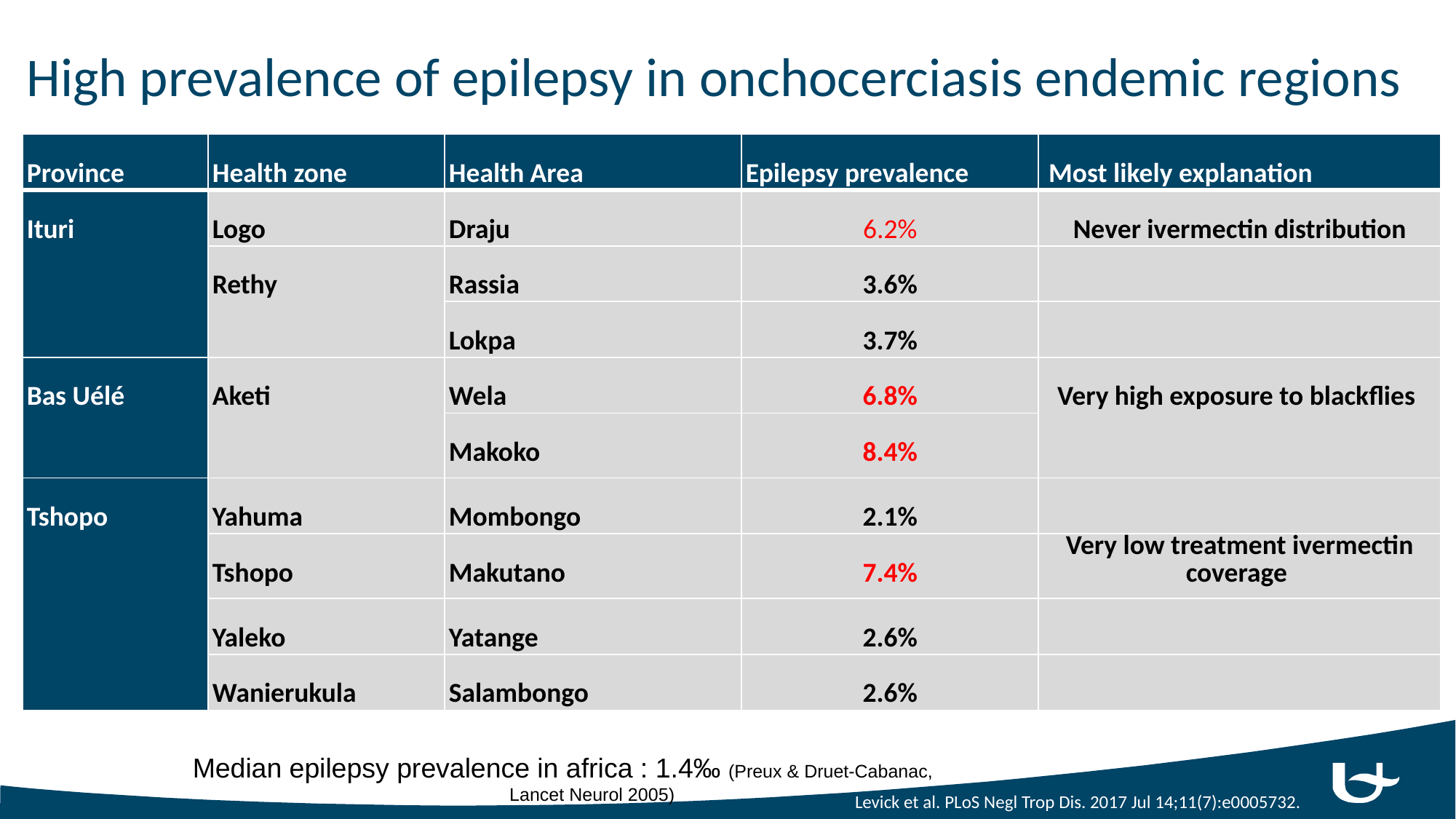

# High prevalence of epilepsy in onchocerciasis endemic regions
| Province | Health zone | Health Area | Epilepsy prevalence | Most likely explanation |
| --- | --- | --- | --- | --- |
| Ituri | Logo | Draju | 6.2% | Never ivermectin distribution |
|  | Rethy | Rassia | 3.6% |  |
|  |  | Lokpa | 3.7% |  |
| Bas Uélé | Aketi | Wela | 6.8% | Very high exposure to blackflies |
|  |  | Makoko | 8.4% |  |
| Tshopo | Yahuma | Mombongo | 2.1% |  |
|  | Tshopo | Makutano | 7.4% | Very low treatment ivermectin coverage |
|  | Yaleko | Yatange | 2.6% |  |
|  | Wanierukula | Salambongo | 2.6% |  |
Median epilepsy prevalence in africa : 1.4‰ (Preux & Druet-Cabanac,
Lancet Neurol 2005)
Levick et al. PLoS Negl Trop Dis. 2017 Jul 14;11(7):e0005732.